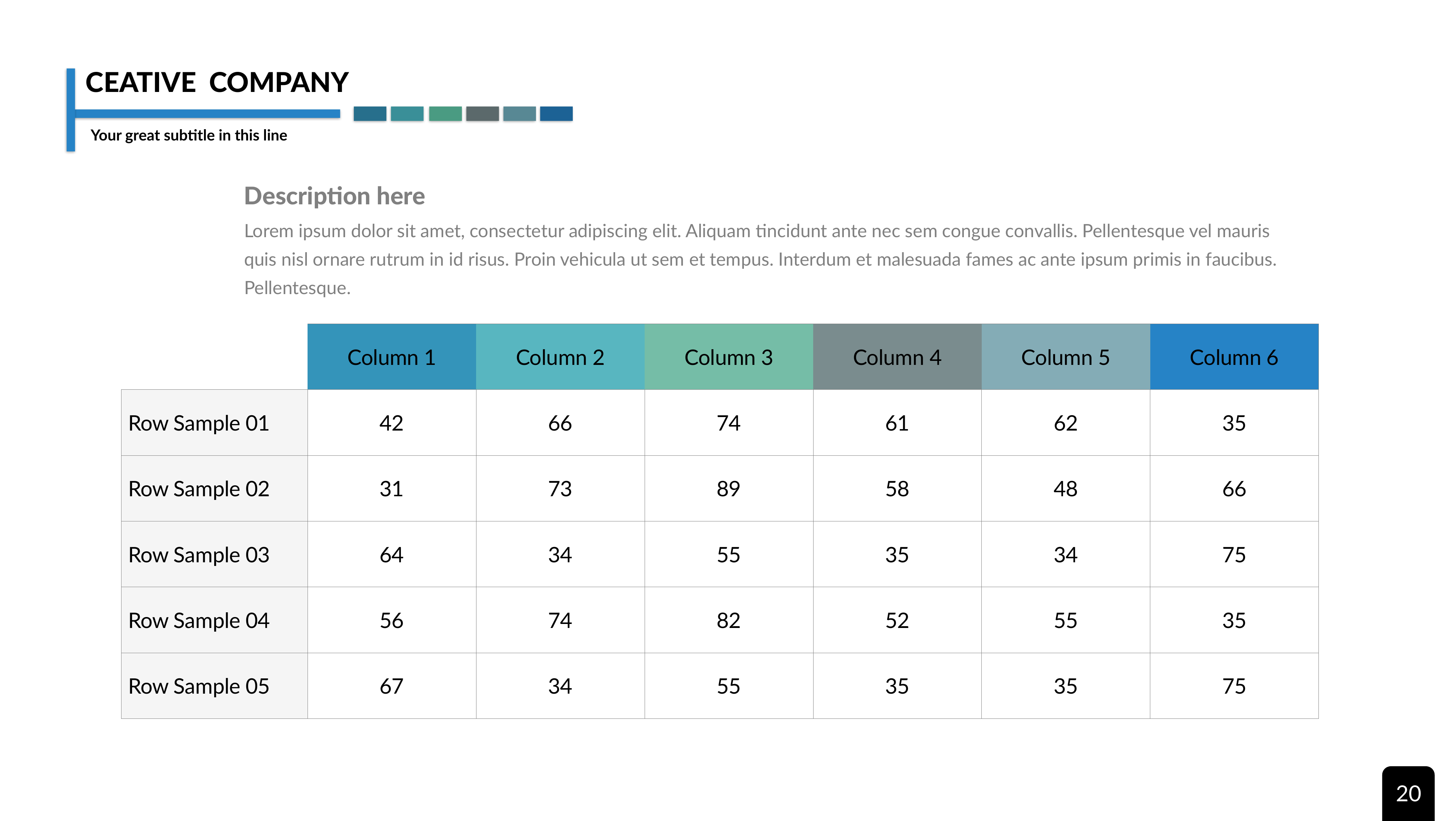

CEATIVE  COMPANY

Your great subtitle in this line

Description here
Lorem ipsum dolor sit amet, consectetur adipiscing elit. Aliquam tincidunt ante nec sem congue convallis. Pellentesque vel mauris quis nisl ornare rutrum in id risus. Proin vehicula ut sem et tempus. Interdum et malesuada fames ac ante ipsum primis in faucibus. Pellentesque.
|  | Column 1 | Column 2 | Column 3 | Column 4 | Column 5 | Column 6 |
| --- | --- | --- | --- | --- | --- | --- |
| Row Sample 01 | 42 | 66 | 74 | 61 | 62 | 35 |
| Row Sample 02 | 31 | 73 | 89 | 58 | 48 | 66 |
| Row Sample 03 | 64 | 34 | 55 | 35 | 34 | 75 |
| Row Sample 04 | 56 | 74 | 82 | 52 | 55 | 35 |
| Row Sample 05 | 67 | 34 | 55 | 35 | 35 | 75 |